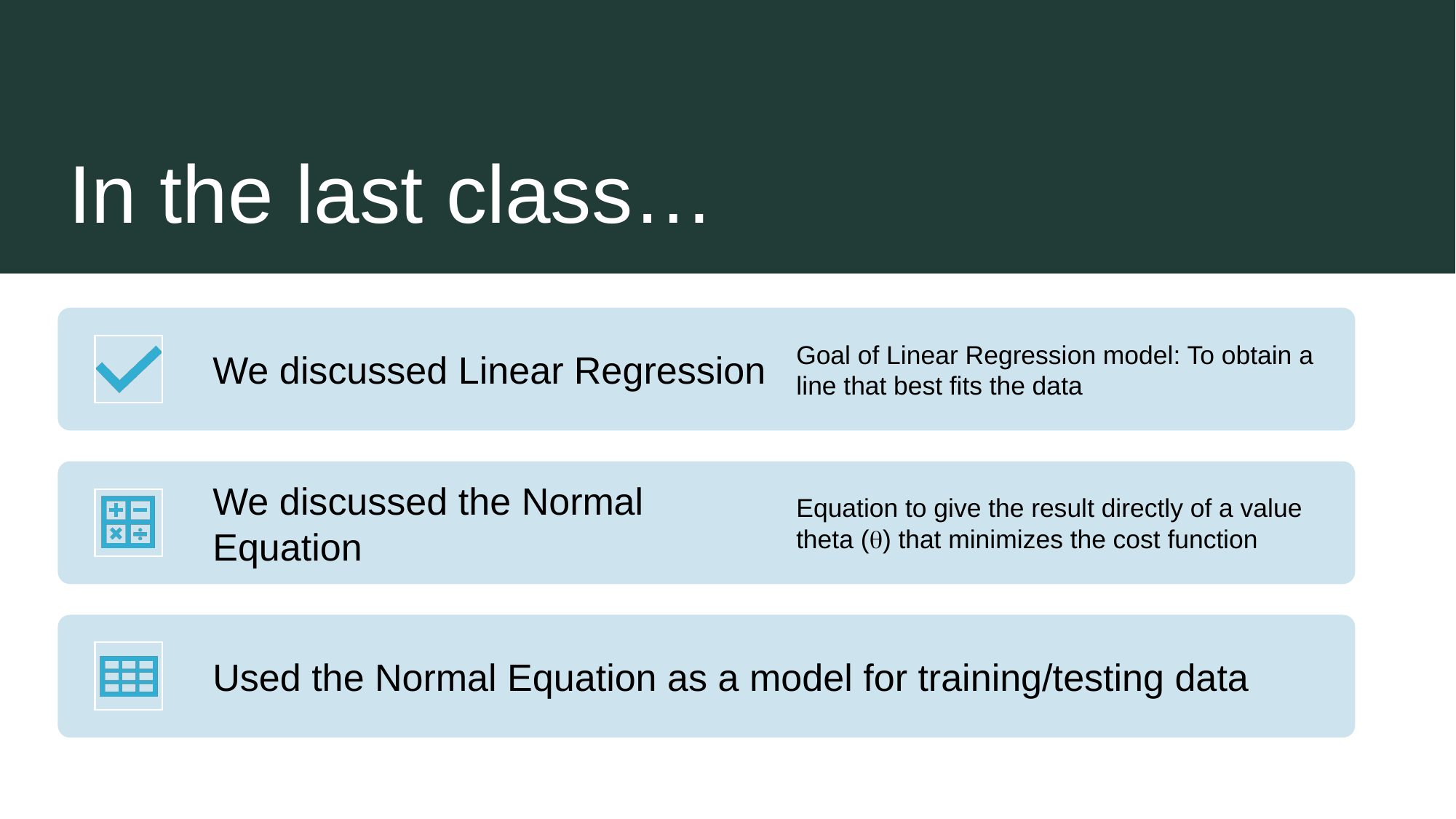

# In the last class…
We discussed Linear Regression
Goal of Linear Regression model: To obtain a line that best fits the data
We discussed the Normal Equation
Equation to give the result directly of a value theta (θ) that minimizes the cost function
Used the Normal Equation as a model for training/testing data